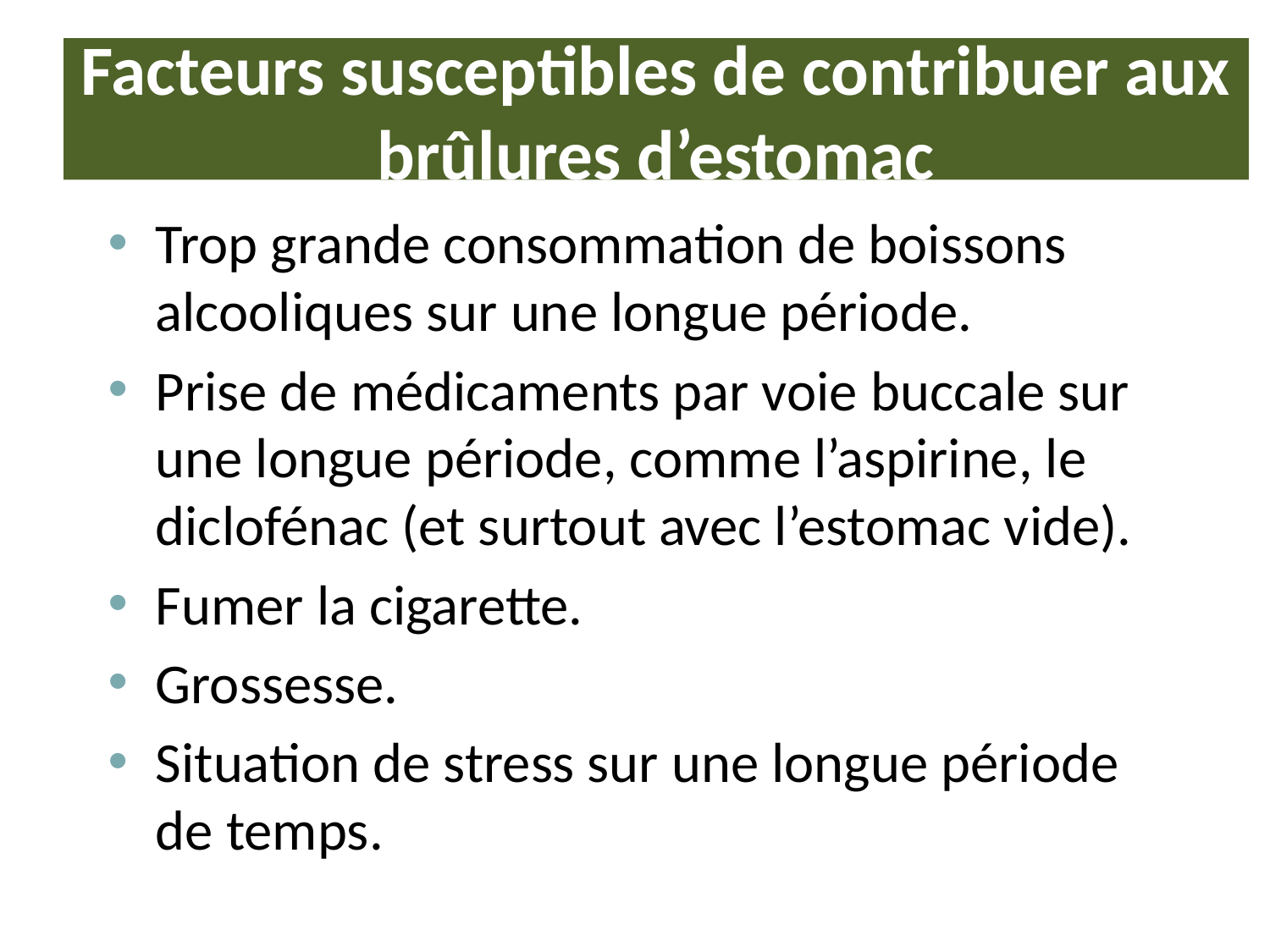

# Facteurs susceptibles de contribuer aux brûlures d’estomac
Trop grande consommation de boissons alcooliques sur une longue période.
Prise de médicaments par voie buccale sur une longue période, comme l’aspirine, le diclofénac (et surtout avec l’estomac vide).
Fumer la cigarette.
Grossesse.
Situation de stress sur une longue période de temps.